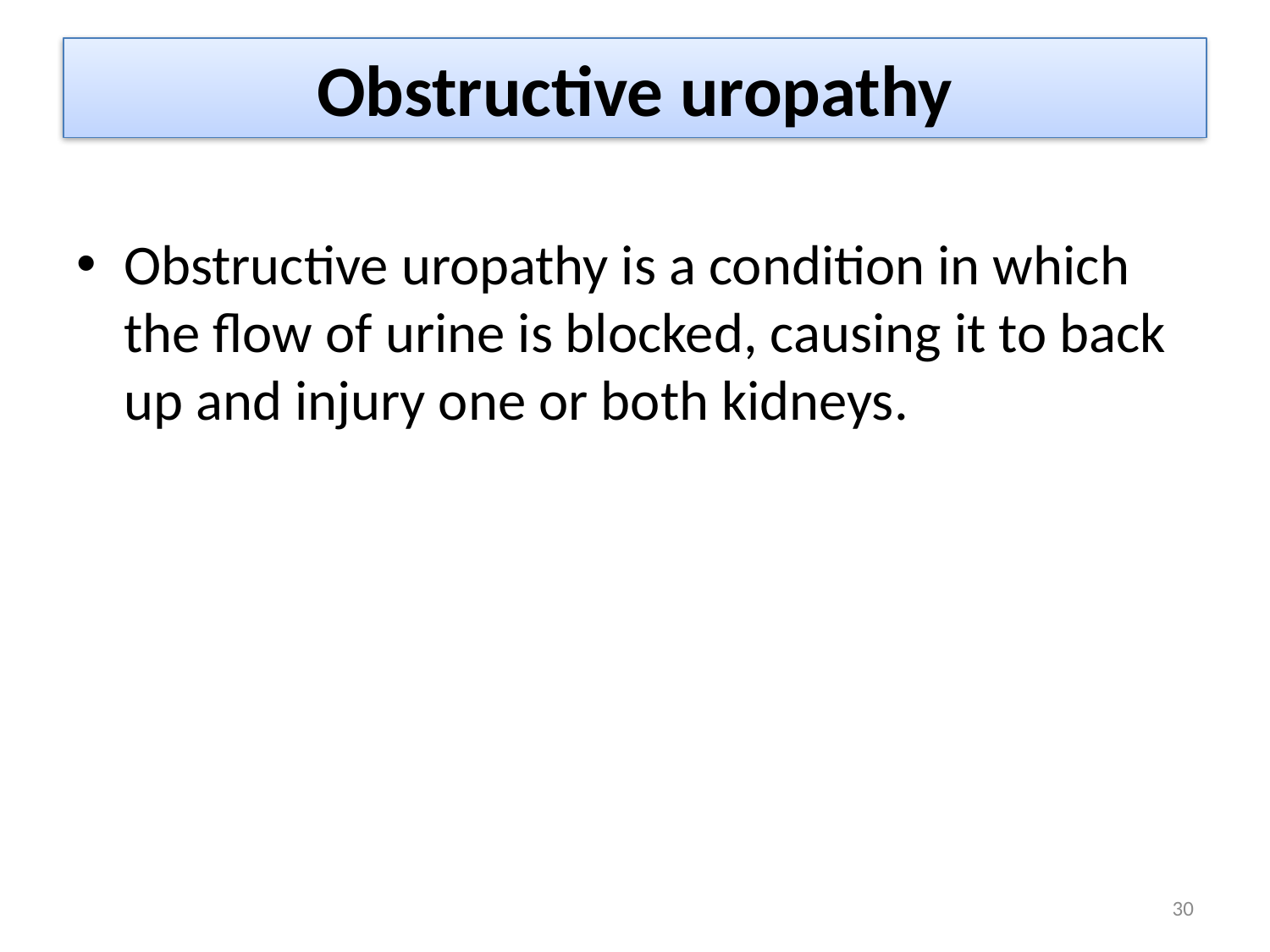

# Obstructive uropathy
Obstructive uropathy is a condition in which the flow of urine is blocked, causing it to back up and injury one or both kidneys.
30